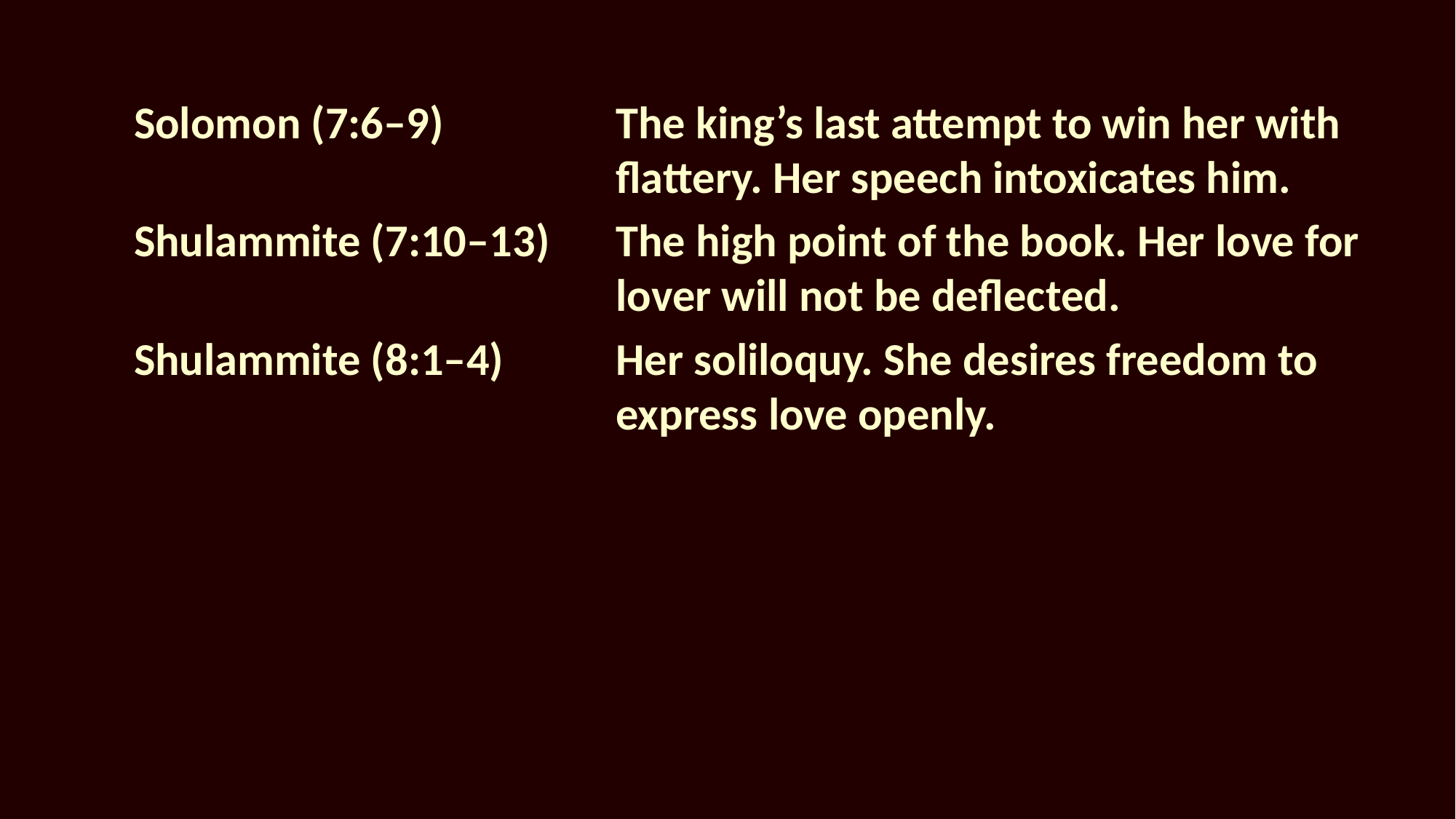

Solomon (7:6–9)	The king’s last attempt to win her with flattery. Her speech intoxicates him.
Shulammite (7:10–13)	The high point of the book. Her love for lover will not be deflected.
Shulammite (8:1–4)	Her soliloquy. She desires freedom to express love openly.